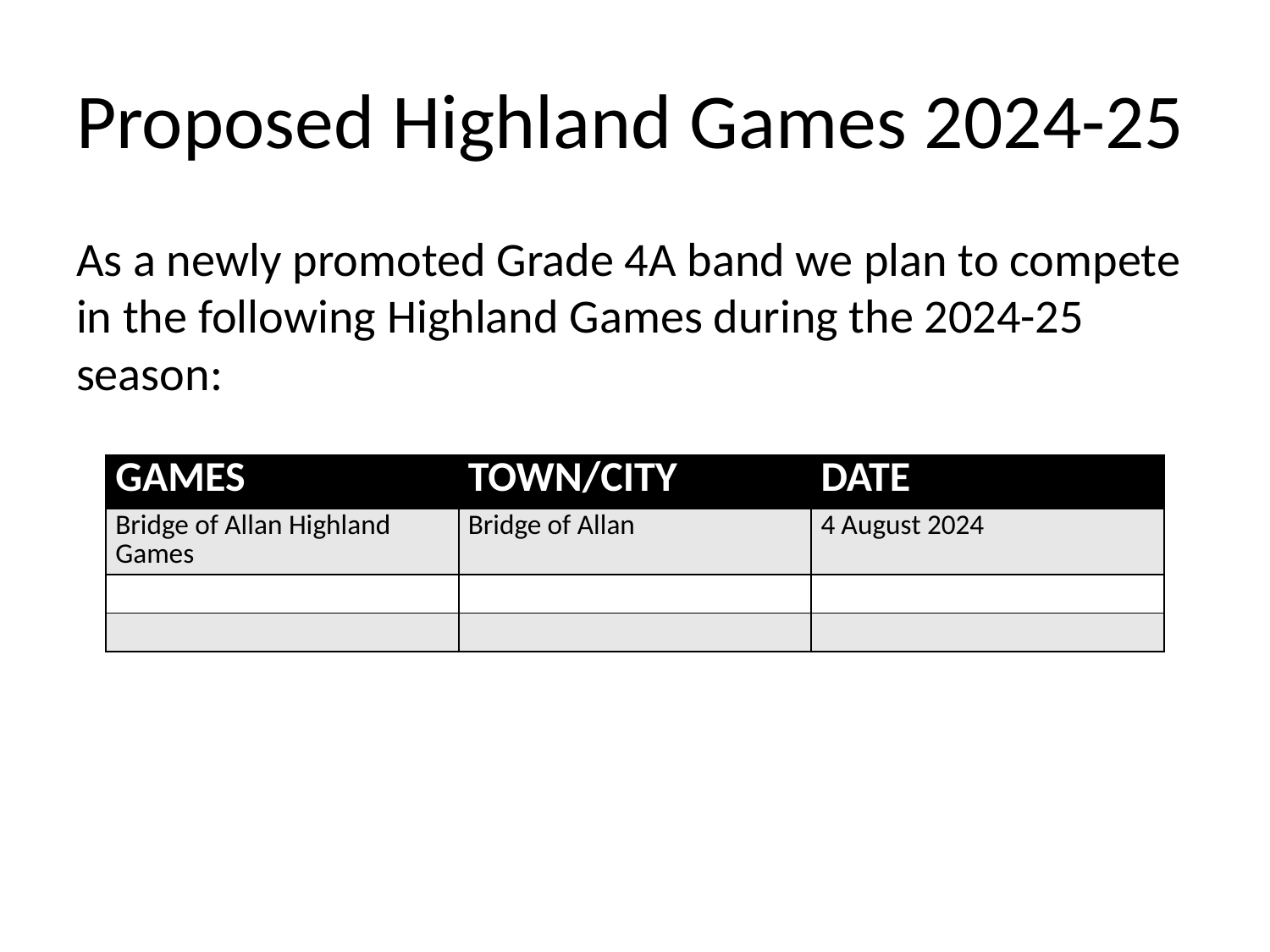

# Proposed Highland Games 2024-25
As a newly promoted Grade 4A band we plan to compete in the following Highland Games during the 2024-25 season:

| GAMES | TOWN/CITY | DATE |
| --- | --- | --- |
| Bridge of Allan Highland Games | Bridge of Allan | 4 August 2024 |
|  |  |  |
|  |  |  |